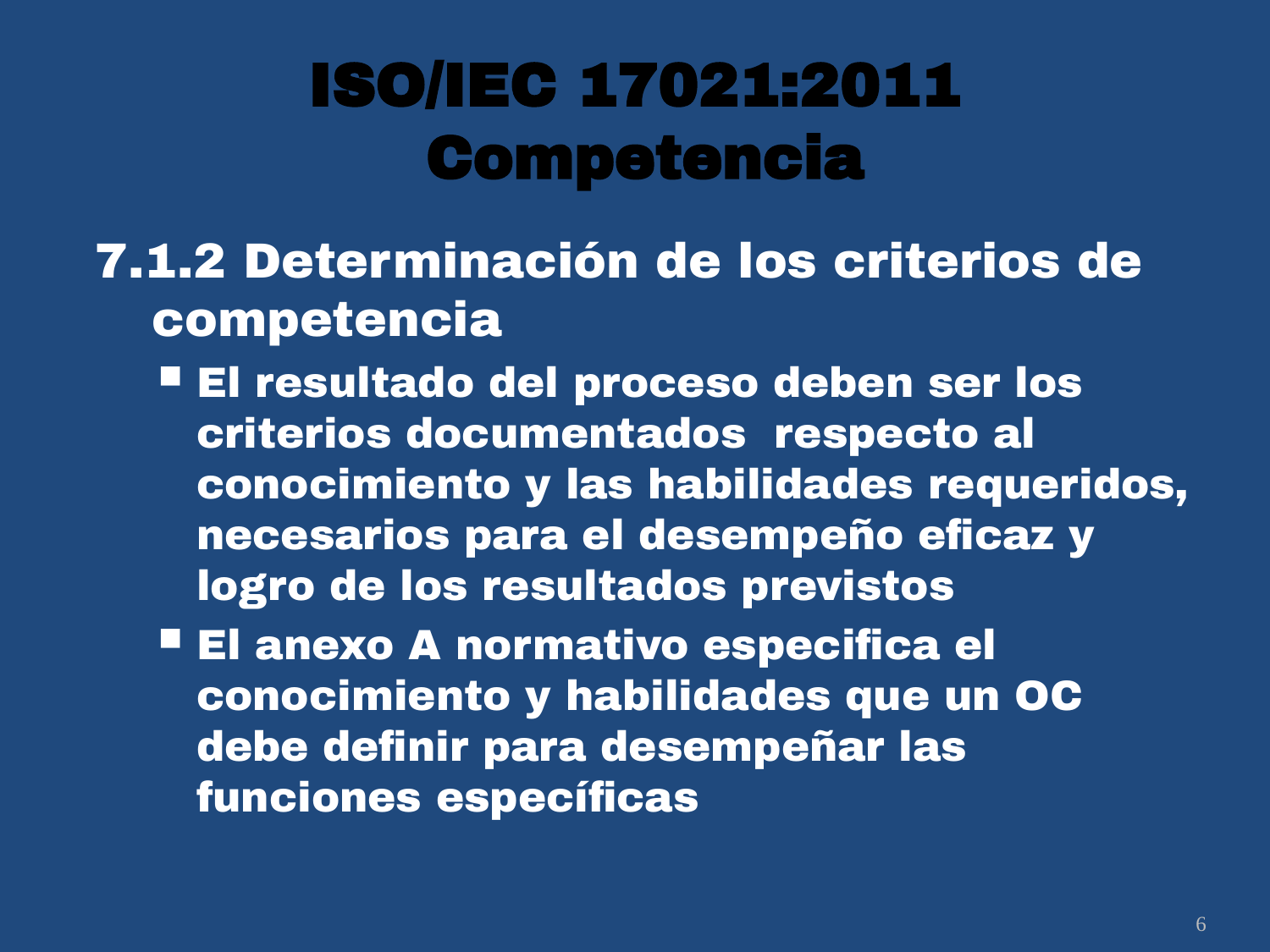

# ISO/IEC 17021:2011 Competencia
7.1.2 Determinación de los criterios de competencia
El resultado del proceso deben ser los criterios documentados  respecto al conocimiento y las habilidades requeridos, necesarios para el desempeño eficaz y logro de los resultados previstos
El anexo A normativo especifica el conocimiento y habilidades que un OC debe definir para desempeñar las funciones específicas
6